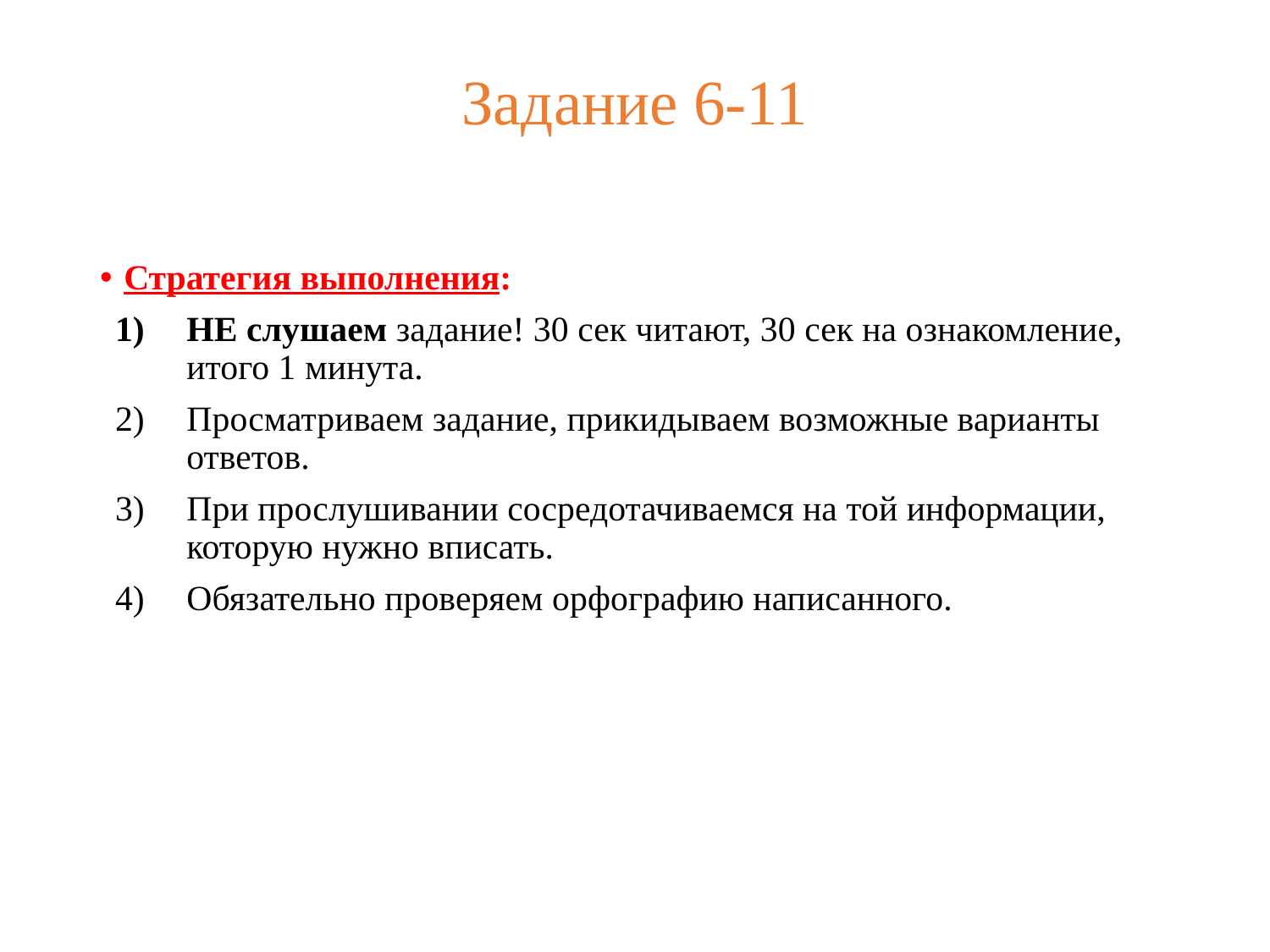

# Задание 6-11
Стратегия выполнения:
НЕ слушаем задание! 30 сек читают, 30 сек на ознакомление, итого 1 минута.
Просматриваем задание, прикидываем возможные варианты ответов.
При прослушивании сосредотачиваемся на той информации, которую нужно вписать.
Обязательно проверяем орфографию написанного.